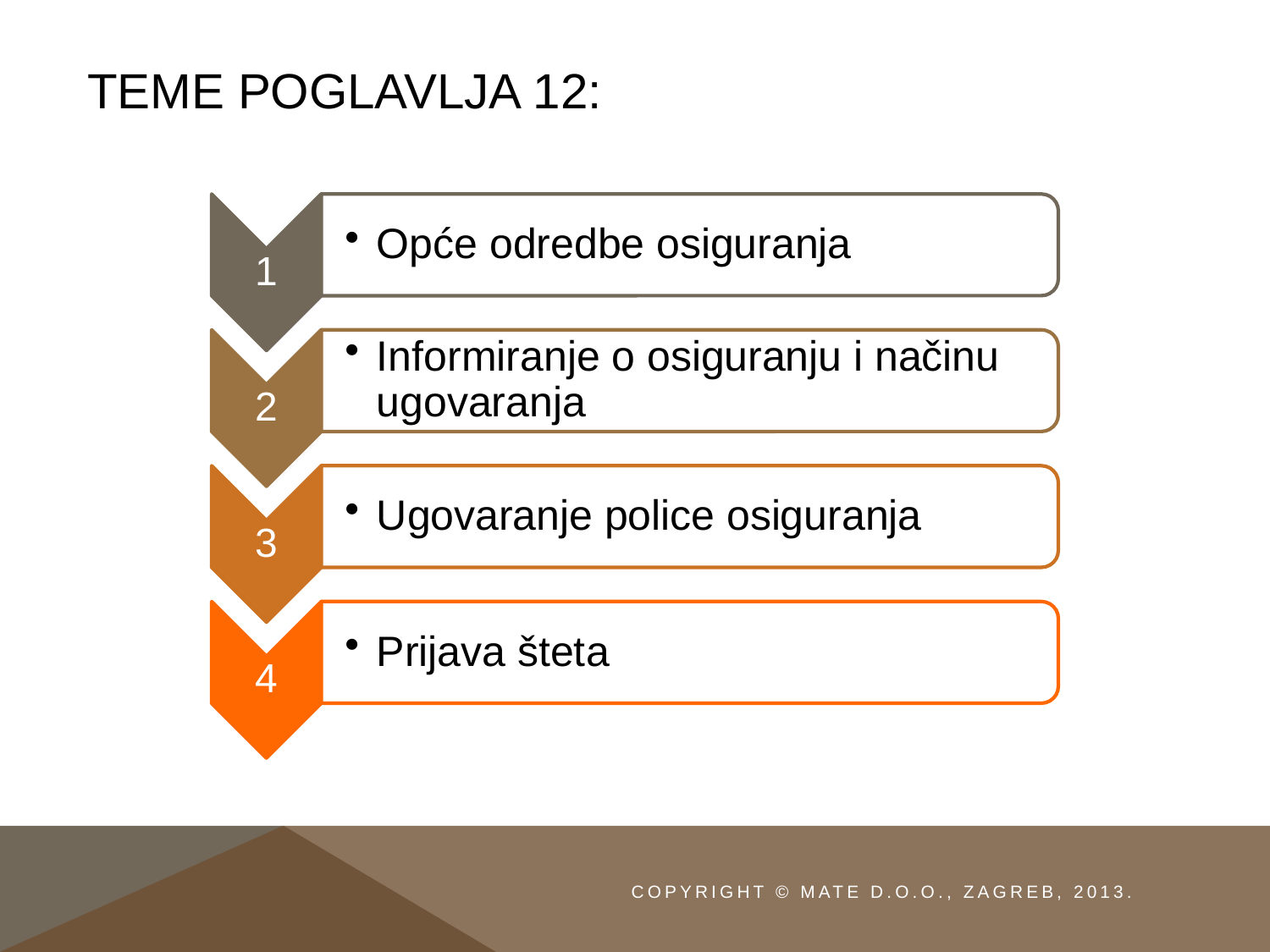

# TEME POGLAVLJA 12:
1
Opće odredbe osiguranja
2
Informiranje o osiguranju i načinu ugovaranja
3
Ugovaranje police osiguranja
4
Prijava šteta
Copyright © MATE d.o.o., Zagreb, 2013.